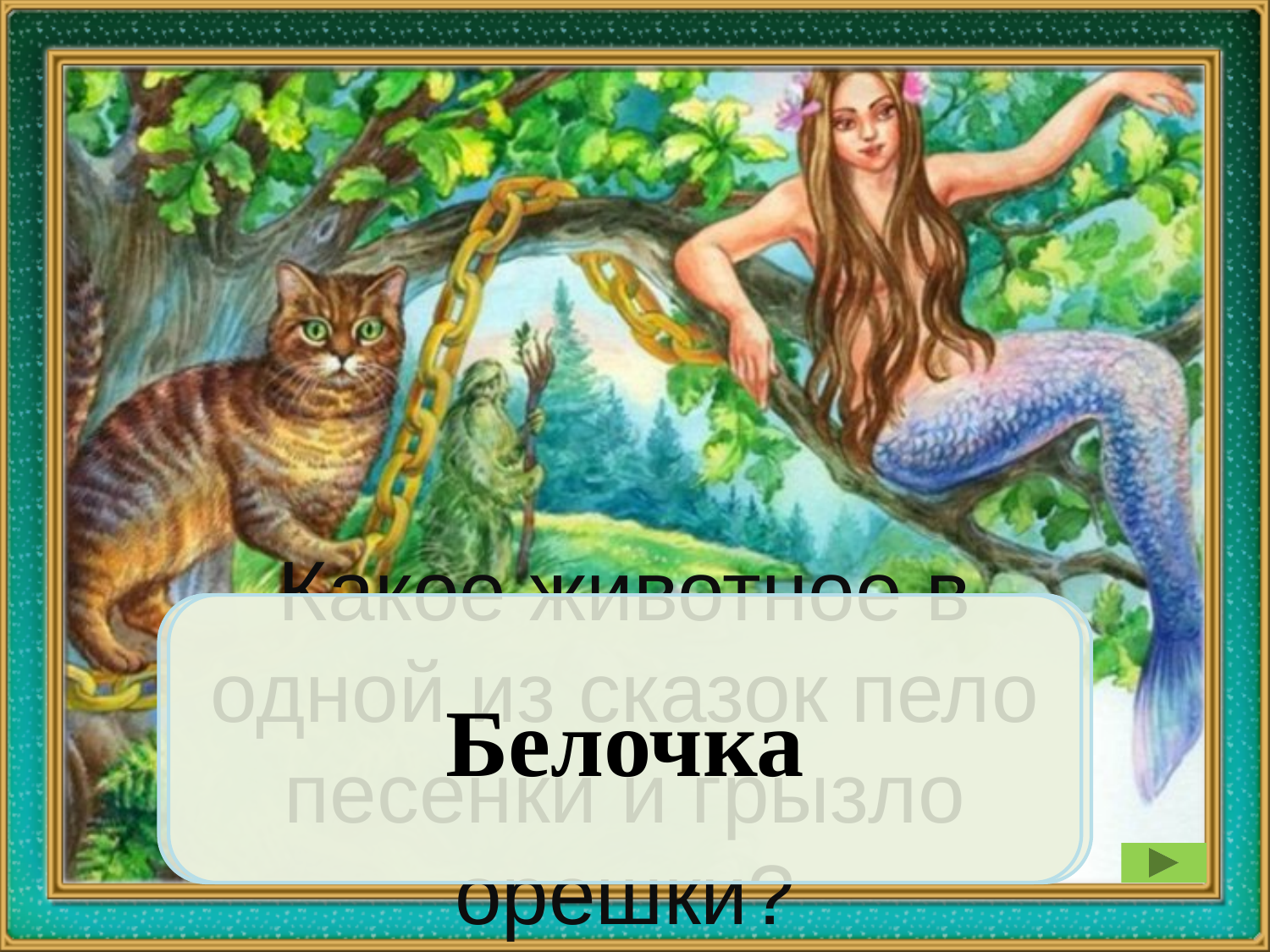

Какое животное в одной из сказок пело песенки и грызло орешки?
Белочка